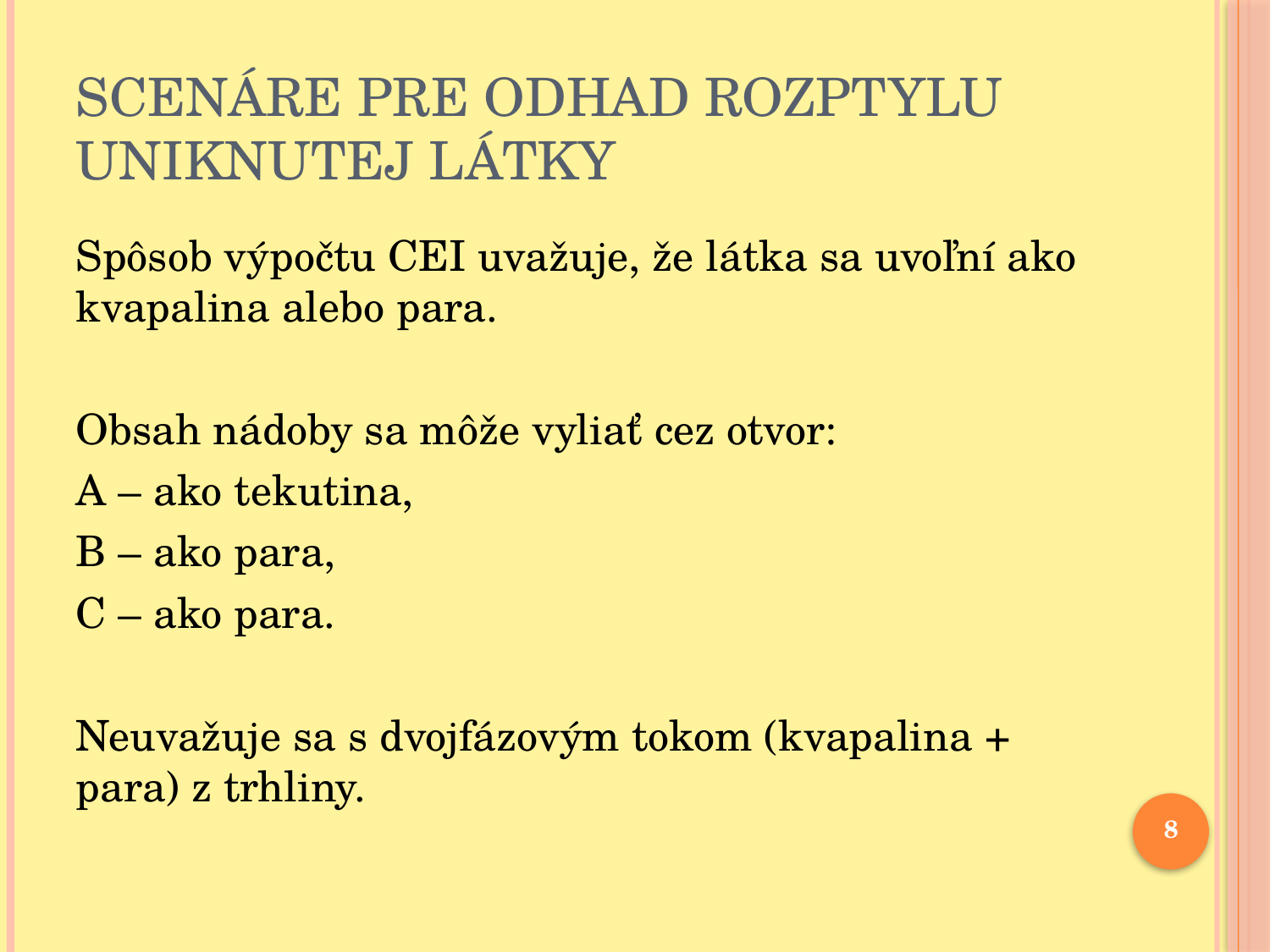

# Scenáre pre odhad rozptylu uniknutej látky
Spôsob výpočtu CEI uvažuje, že látka sa uvoľní ako kvapalina alebo para.

Obsah nádoby sa môže vyliať cez otvor:
A – ako tekutina,
B – ako para,
C – ako para.

Neuvažuje sa s dvojfázovým tokom (kvapalina + para) z trhliny.

8